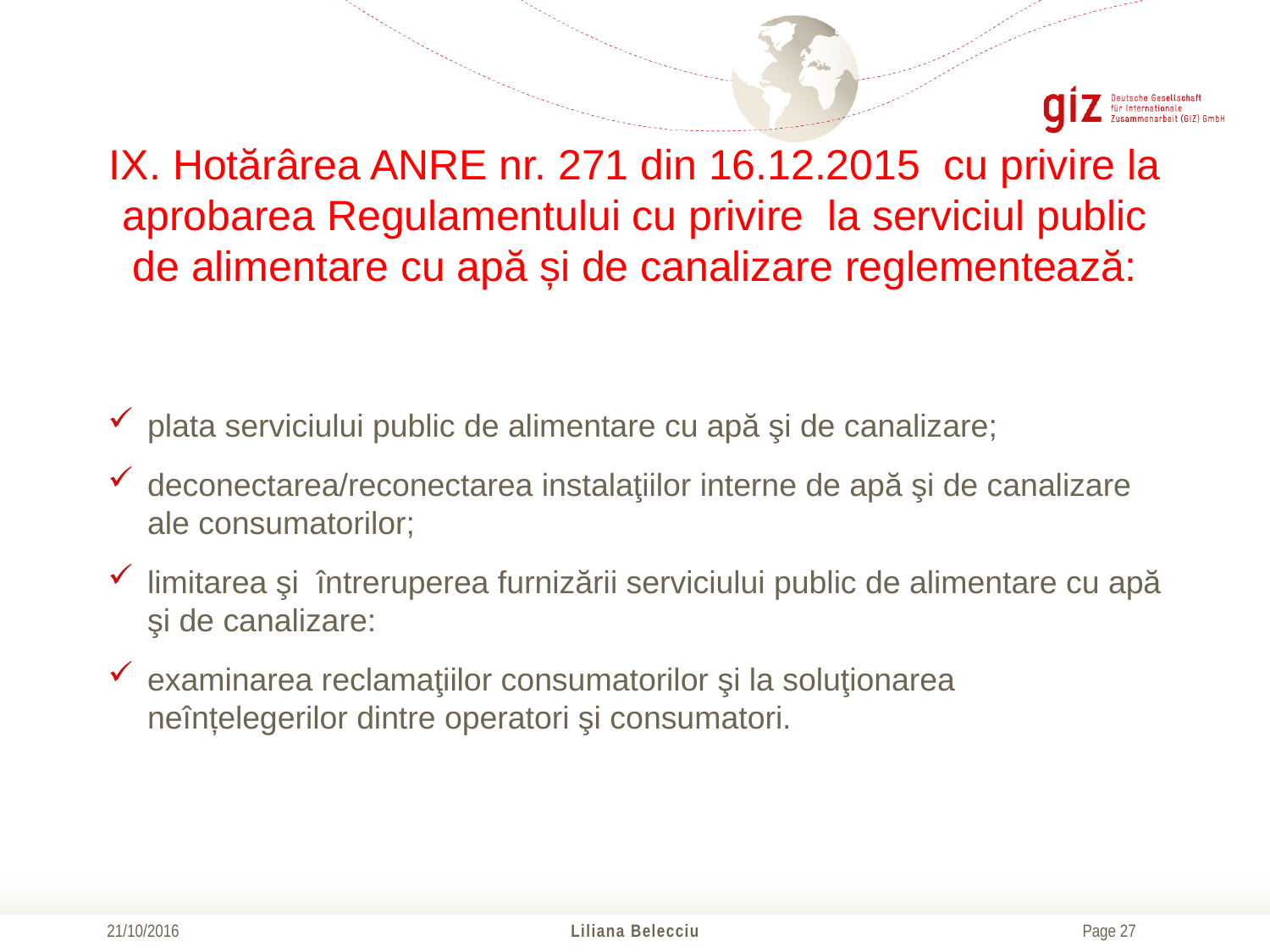

# IX. Hotărârea ANRE nr. 271 din 16.12.2015  cu privire la aprobarea Regulamentului cu privire  la serviciul public de alimentare cu apă și de canalizare reglementează:

plata serviciului public de alimentare cu apă şi de canalizare;
deconectarea/reconectarea instalaţiilor interne de apă şi de canalizare ale consumatorilor;
limitarea şi  întreruperea furnizării serviciului public de alimentare cu apă şi de canalizare:
examinarea reclamaţiilor consumatorilor şi la soluţionarea neînțelegerilor dintre operatori şi consumatori.

21/10/2016
Liliana Belecciu